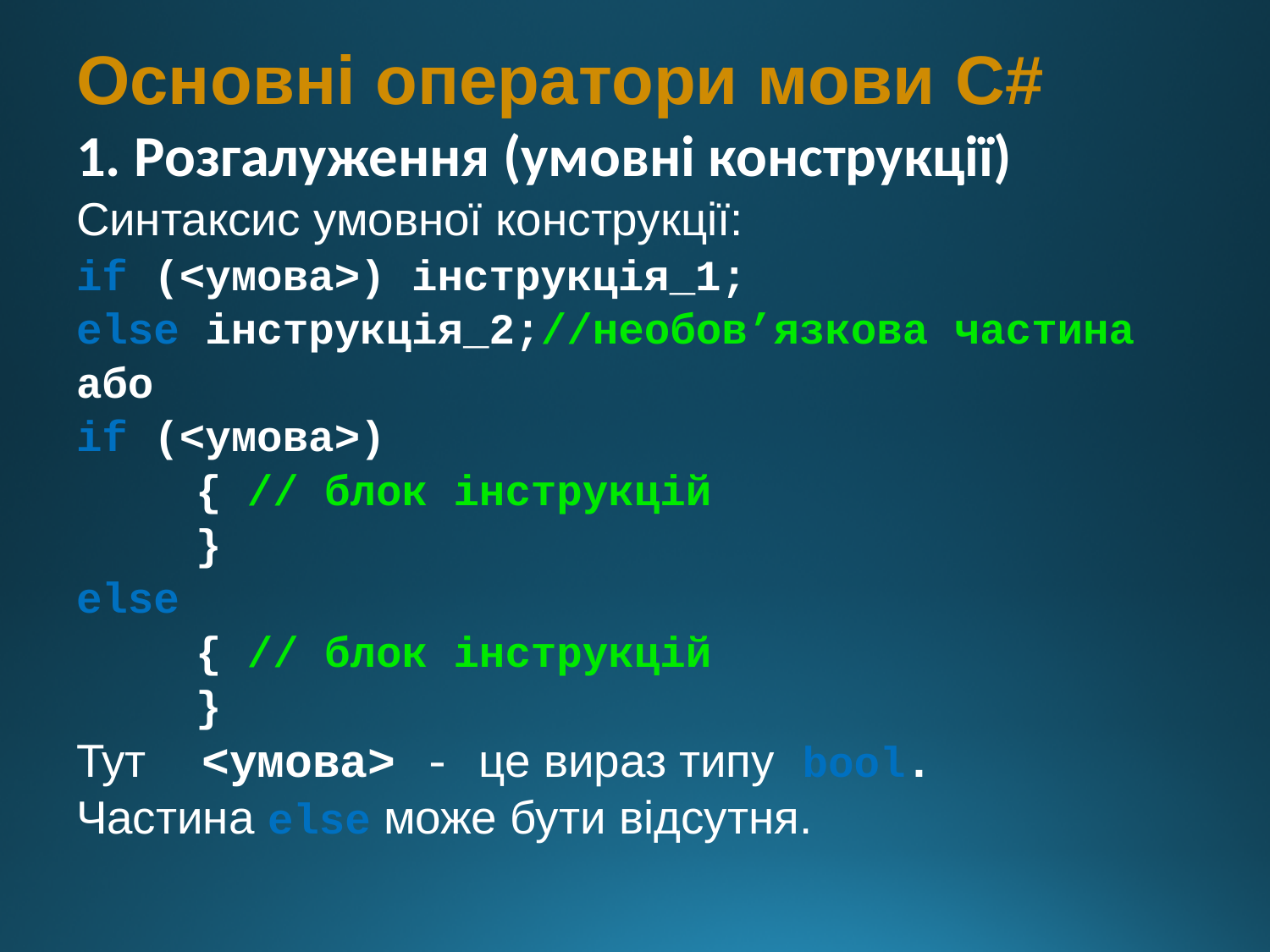

Основні оператори мови C#
1. Розгалуження (умовні конструкції)
Синтаксис умовної конструкції:
if (<умова>) інструкція_1;
else інструкція_2;//необов’язкова частина
або
if (<умова>)
	{ // блок інструкцій
	}
else
	{ // блок інструкцій
	}
Тут  <умова> - це вираз типу bool.
Частина else може бути відсутня.